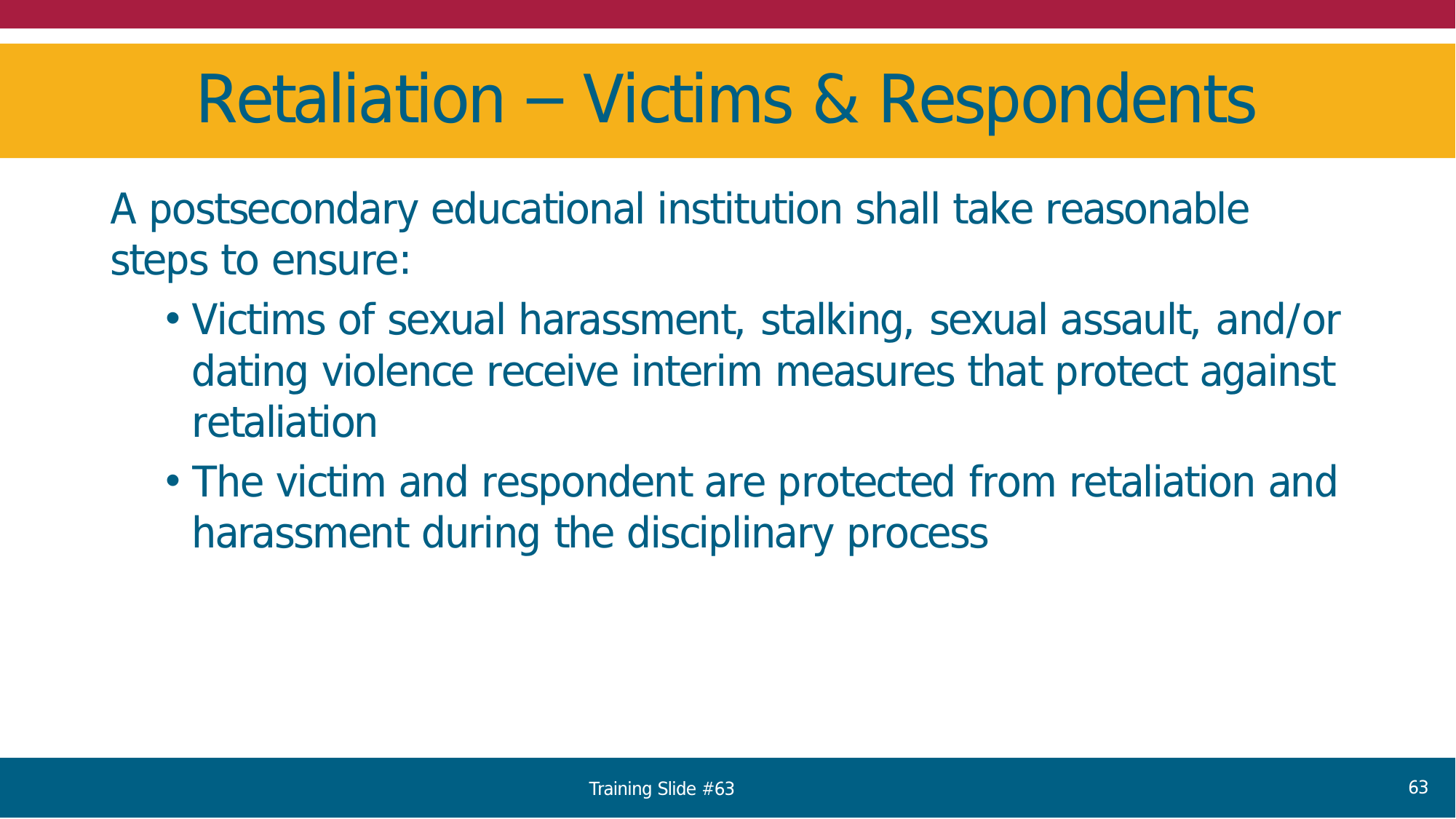

# Retaliation – Victims & Respondents
A postsecondary educational institution shall take reasonable steps to ensure:
Victims of sexual harassment, stalking, sexual assault, and/or dating violence receive interim measures that protect against retaliation
The victim and respondent are protected from retaliation and harassment during the disciplinary process

63
Training Slide #63